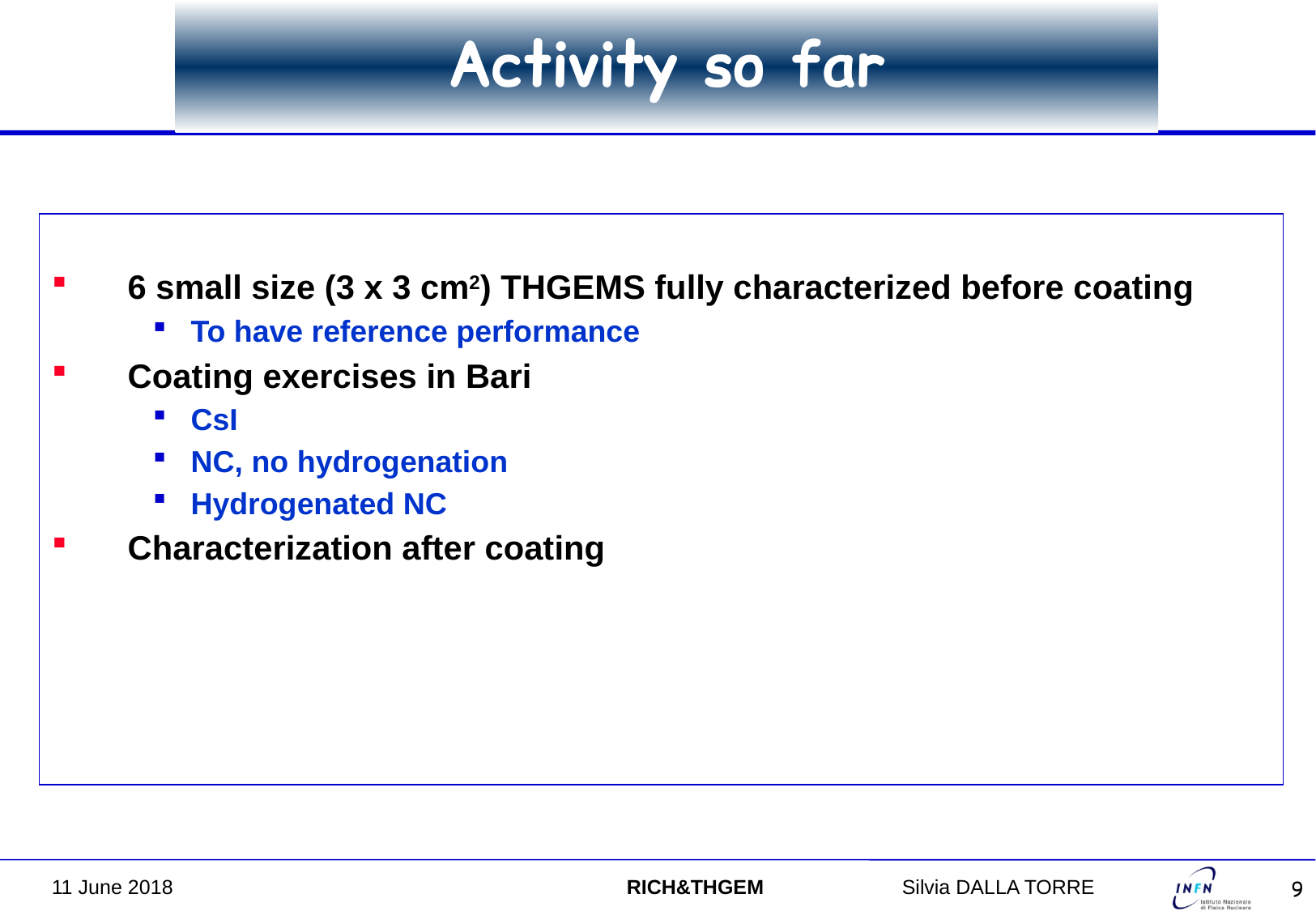

# Activity so far

6 small size (3 x 3 cm2) THGEMS fully characterized before coating
To have reference performance
Coating exercises in Bari
CsI
NC, no hydrogenation
Hydrogenated NC
Characterization after coating

11 June 2018                                                                                RICH&THGEM		Silvia DALLA TORRE